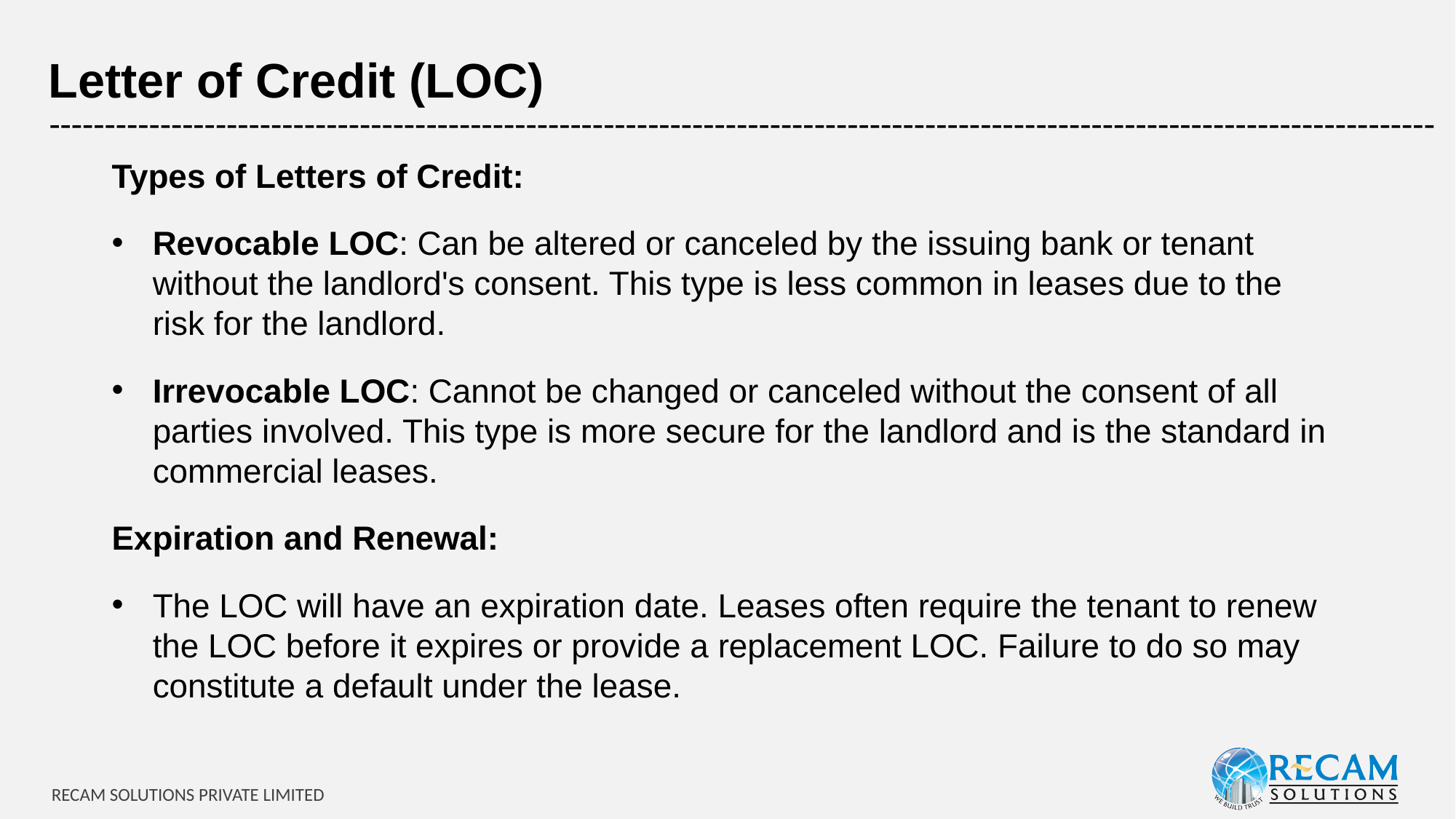

Letter of Credit (LOC)
-----------------------------------------------------------------------------------------------------------------------------
Types of Letters of Credit:
Revocable LOC: Can be altered or canceled by the issuing bank or tenant without the landlord's consent. This type is less common in leases due to the risk for the landlord.
Irrevocable LOC: Cannot be changed or canceled without the consent of all parties involved. This type is more secure for the landlord and is the standard in commercial leases.
Expiration and Renewal:
The LOC will have an expiration date. Leases often require the tenant to renew the LOC before it expires or provide a replacement LOC. Failure to do so may constitute a default under the lease.
RECAM SOLUTIONS PRIVATE LIMITED